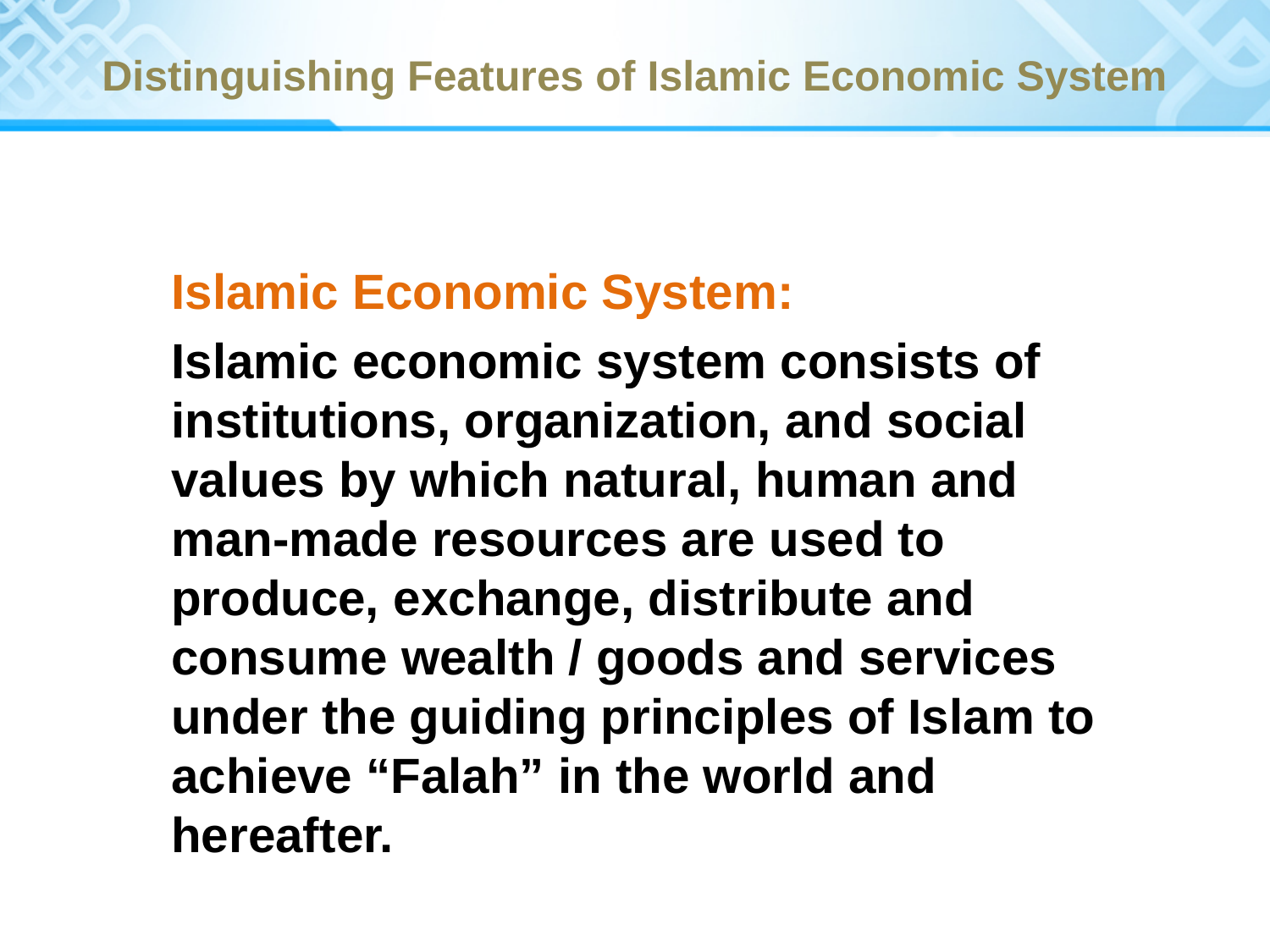

Distinguishing Features of Islamic Economic System

Islamic Economic System:
Islamic economic system consists of institutions, organization, and social values by which natural, human and man-made resources are used to produce, exchange, distribute and consume wealth / goods and services under the guiding principles of Islam to achieve “Falah” in the world and hereafter.